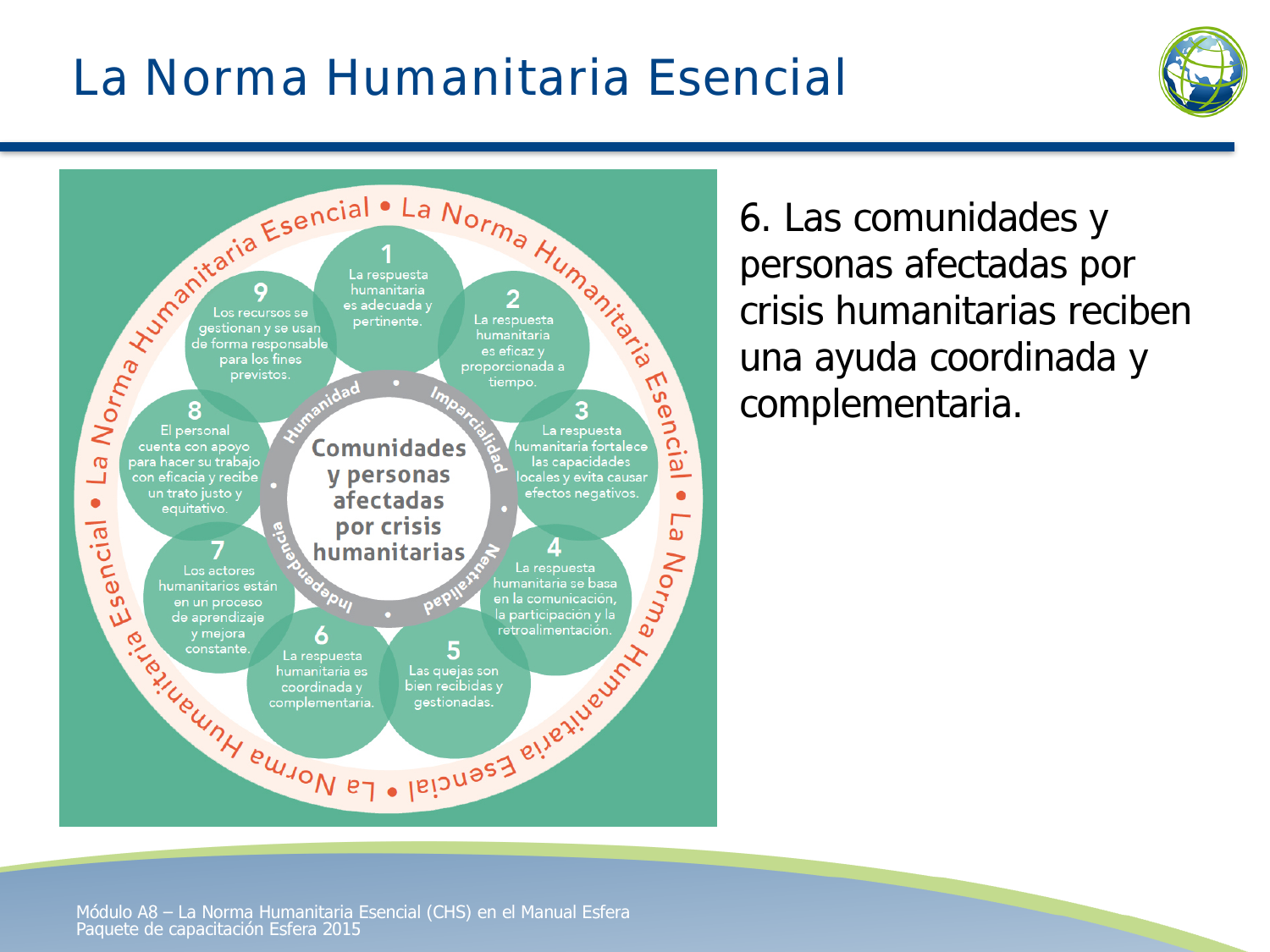

# La Norma Humanitaria Esencial
6. Las comunidades y personas afectadas por crisis humanitarias reciben una ayuda coordinada y complementaria.
Módulo A8 – La Norma Humanitaria Esencial (CHS) en el Manual Esfera Paquete de capacitación Esfera 2015